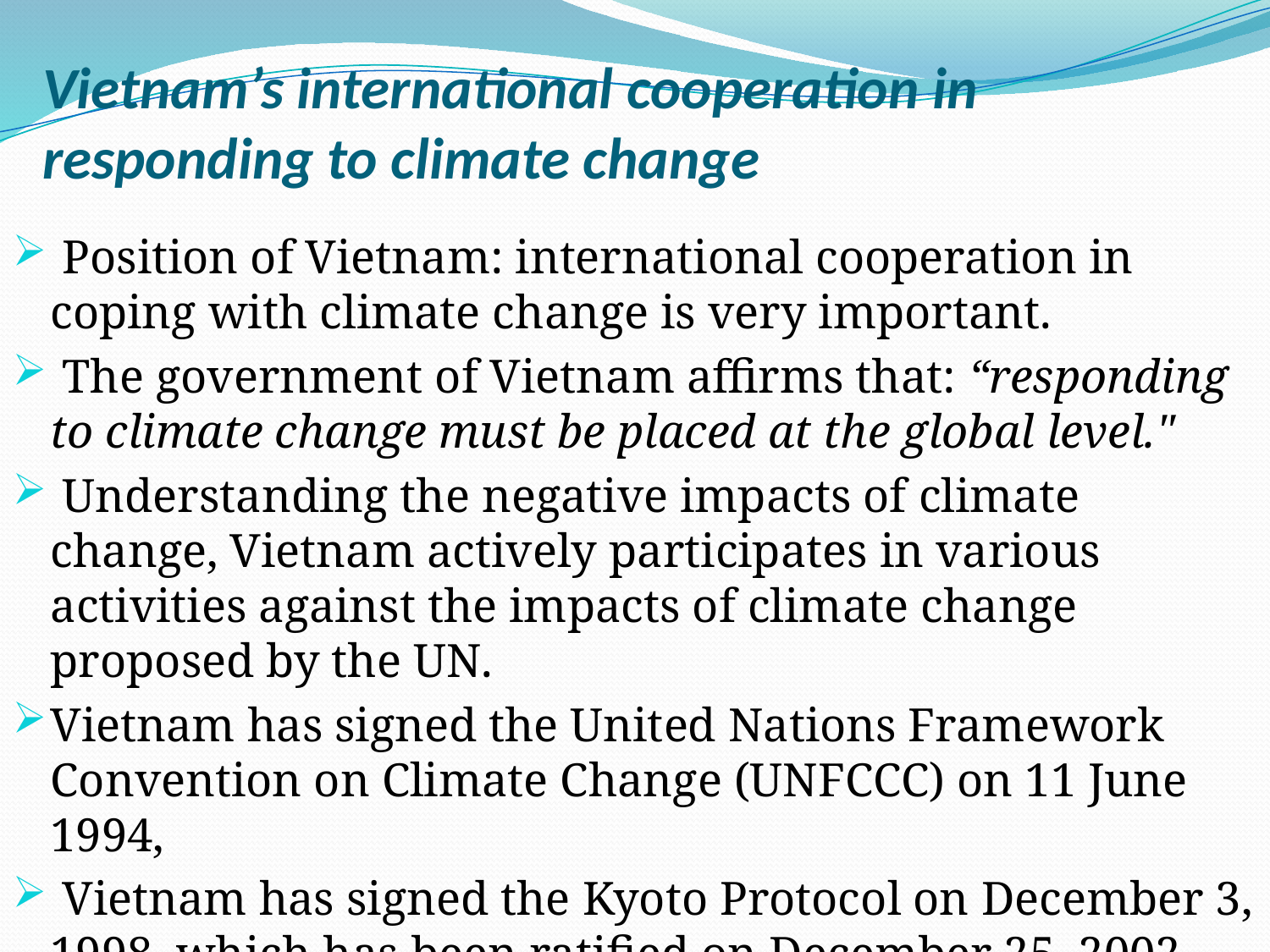

# Vietnam’s international cooperation in responding to climate change
 Position of Vietnam: international cooperation in coping with climate change is very important.
 The government of Vietnam affirms that: “responding to climate change must be placed at the global level."
 Understanding the negative impacts of climate change, Vietnam actively participates in various activities against the impacts of climate change proposed by the UN.
Vietnam has signed the United Nations Framework Convention on Climate Change (UNFCCC) on 11 June 1994,
 Vietnam has signed the Kyoto Protocol on December 3, 1998, which has been ratified on December 25, 2002.